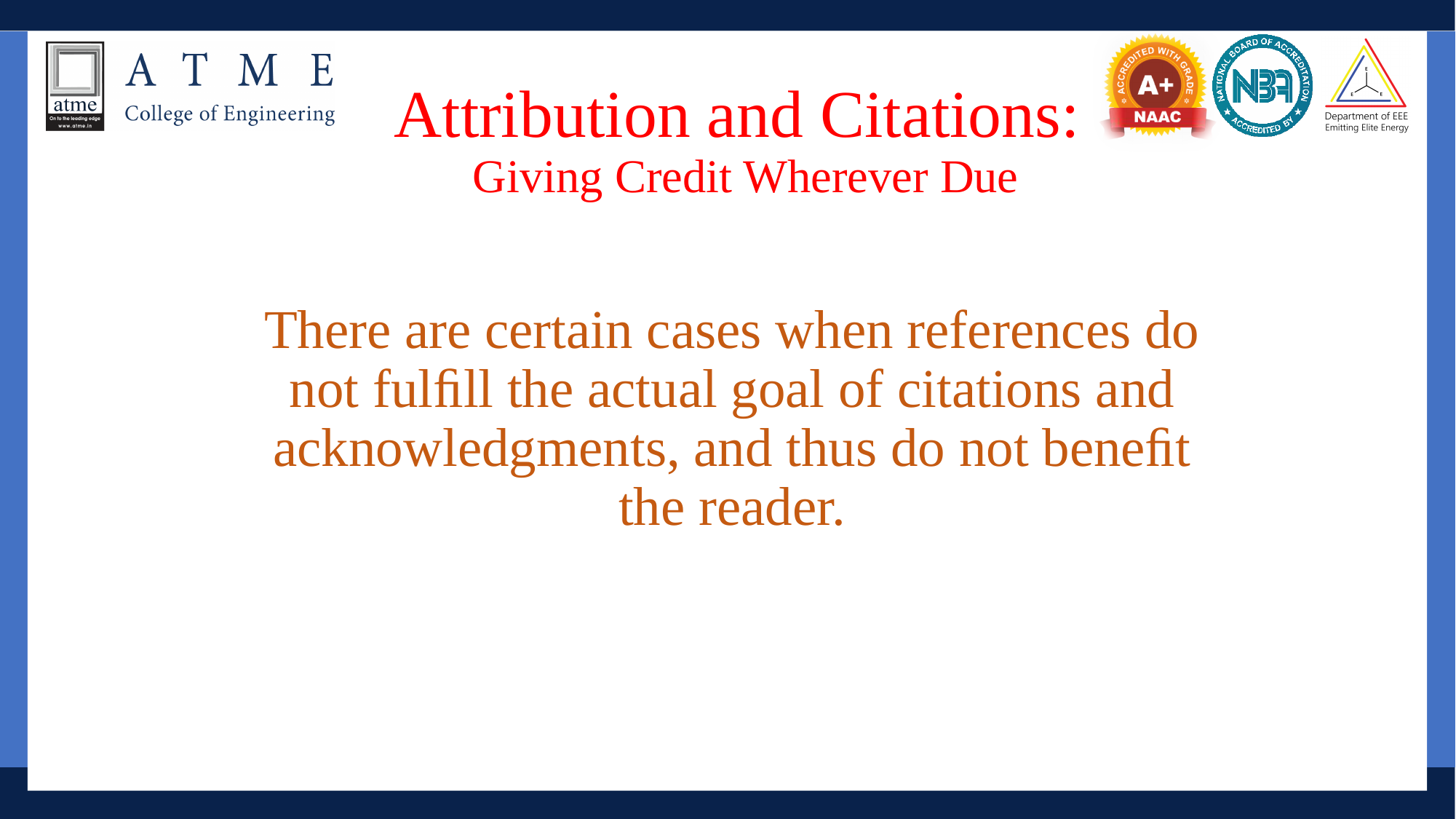

# Attribution and Citations: Giving Credit Wherever Due

There are certain cases when references do not fulﬁll the actual goal of citations and acknowledgments, and thus do not beneﬁt the reader.